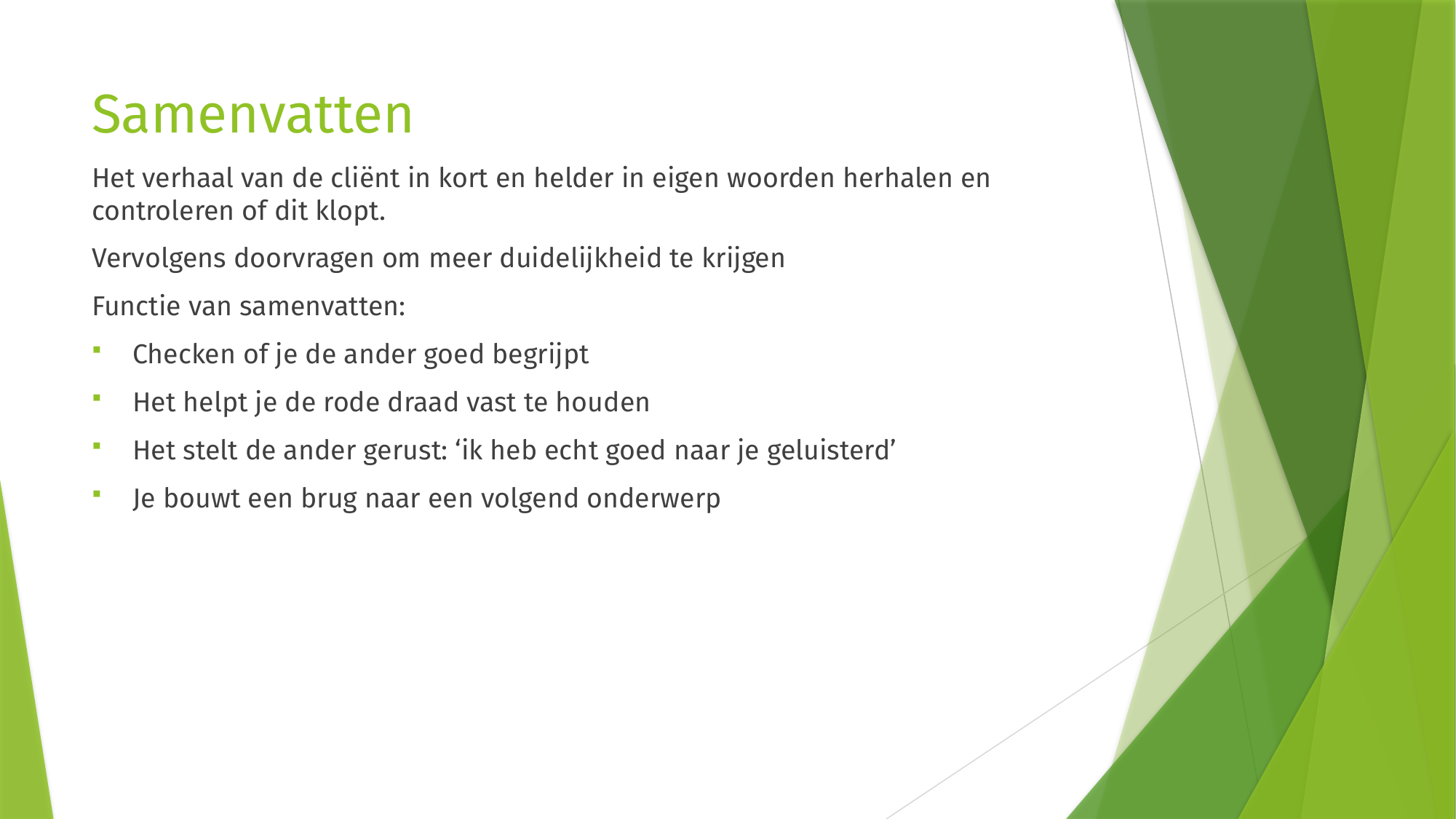

# Samenvatten
Het verhaal van de cliënt in kort en helder in eigen woorden herhalen en controleren of dit klopt.
Vervolgens doorvragen om meer duidelijkheid te krijgen
Functie van samenvatten:
Checken of je de ander goed begrijpt
Het helpt je de rode draad vast te houden
Het stelt de ander gerust: ‘ik heb echt goed naar je geluisterd’
Je bouwt een brug naar een volgend onderwerp